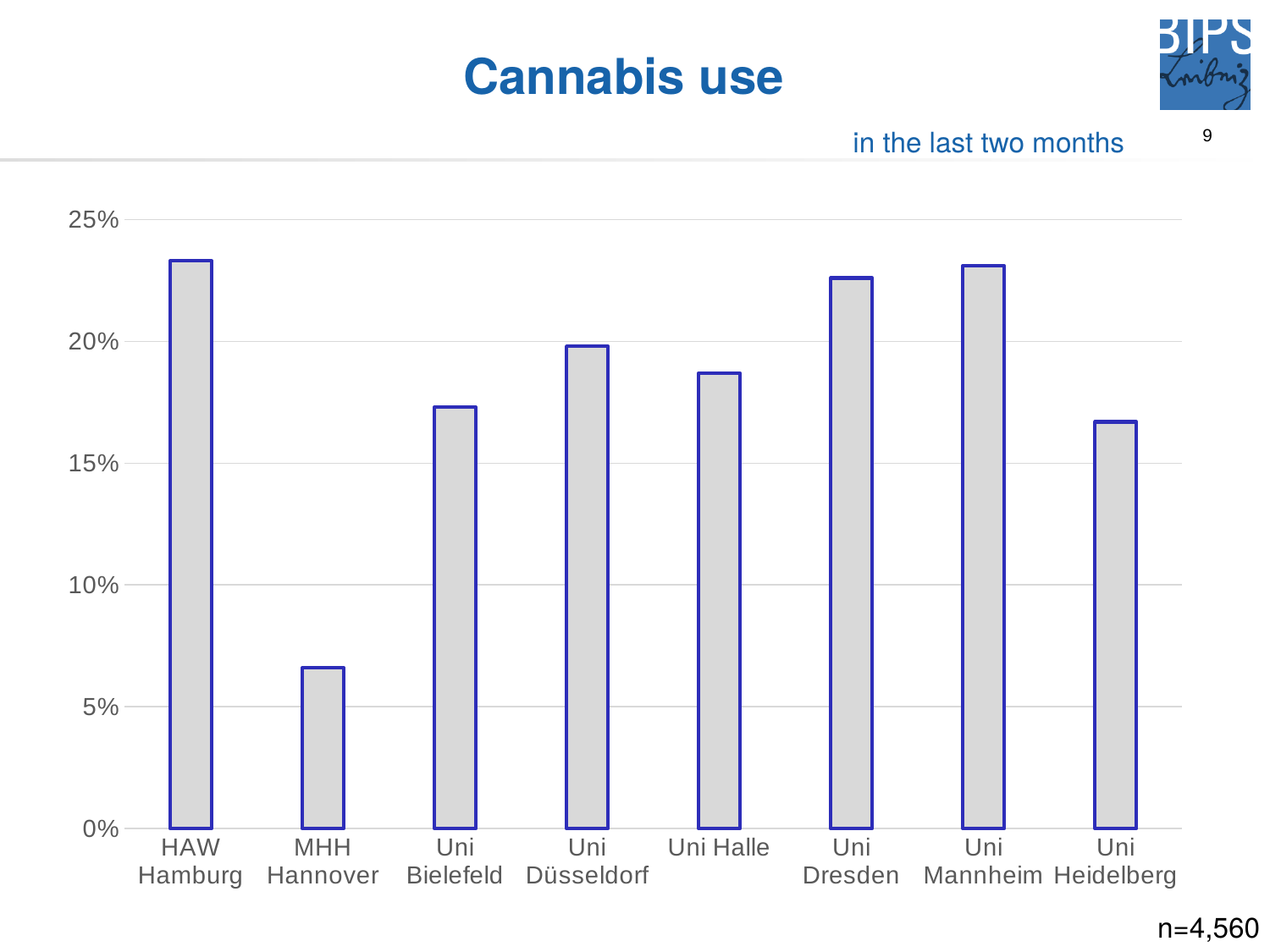

# Cannabis use
in the last two months

### Chart

| Category |  |
|---|---|
| HAW Hamburg | 0.23299999999999998 |
| MHH Hannover | 0.066 |
| Uni Bielefeld | 0.17299999999999996 |
| Uni Düsseldorf | 0.19799999999999998 |
| Uni Halle | 0.187 |
| Uni Dresden | 0.22600000000000003 |
| Uni Mannheim | 0.231 |
| Uni Heidelberg | 0.16700000000000004 |

### Chart

| Category |
|---|
n=4,560